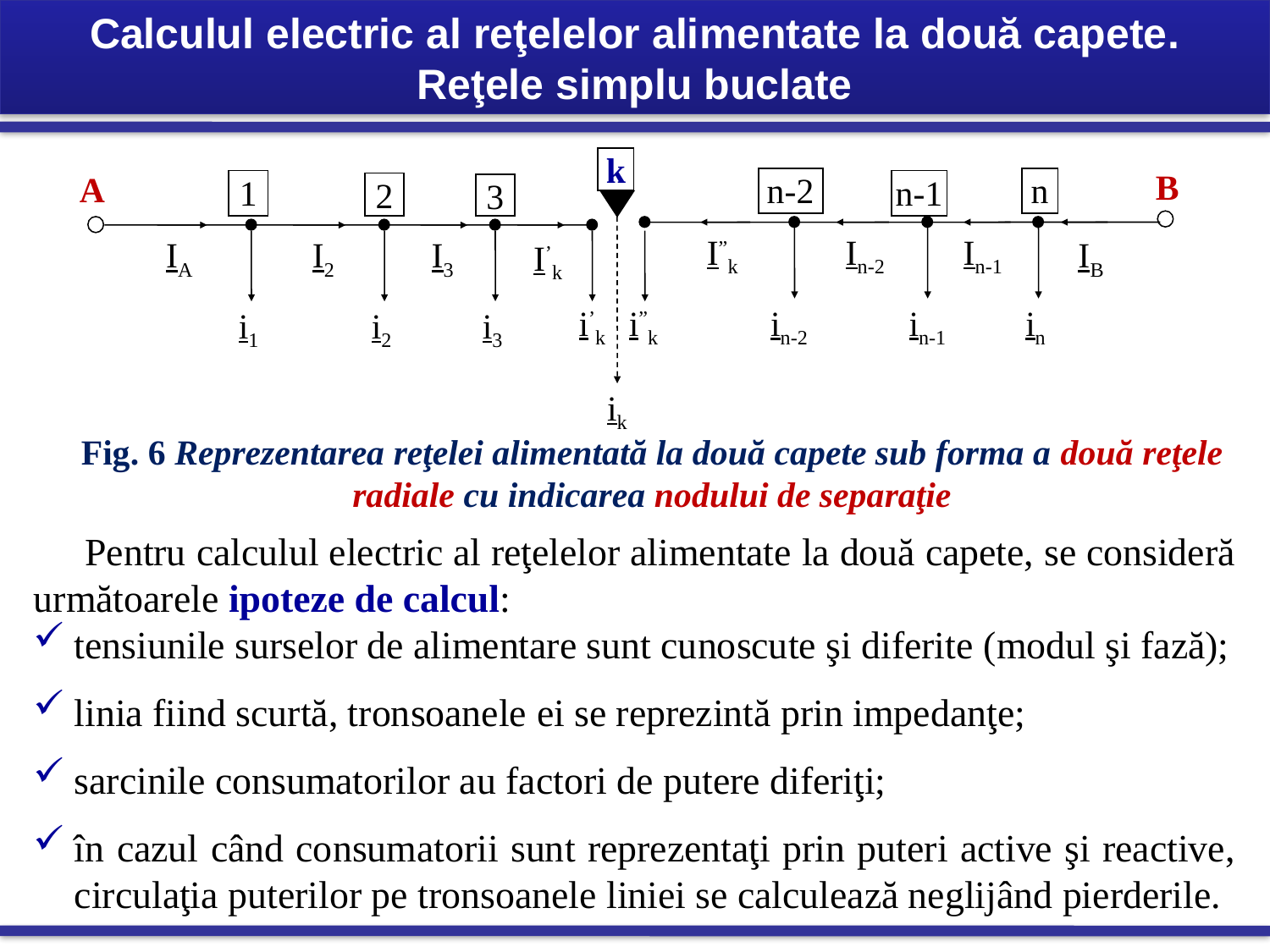

Calculul electric al reţelelor alimentate la două capete.
Reţele simplu buclate

k
B
A
n-2
n
1
n-1
2
3

I”k
In-2
In-1

IA
I2
I3
IB
I’k
i’k
i”k
in-2
in-1
in
i1
i2
i3
ik
Fig. 6 Reprezentarea reţelei alimentată la două capete sub forma a două reţele radiale cu indicarea nodului de separaţie
     Pentru calculul electric al reţelelor alimentate la două capete, se consideră următoarele ipoteze de calcul:
tensiunile surselor de alimentare sunt cunoscute şi diferite (modul şi fază);
linia fiind scurtă, tronsoanele ei se reprezintă prin impedanţe;
sarcinile consumatorilor au factori de putere diferiţi;
în cazul când consumatorii sunt reprezentaţi prin puteri active şi reactive, circulaţia puterilor pe tronsoanele liniei se calculează neglijând pierderile.